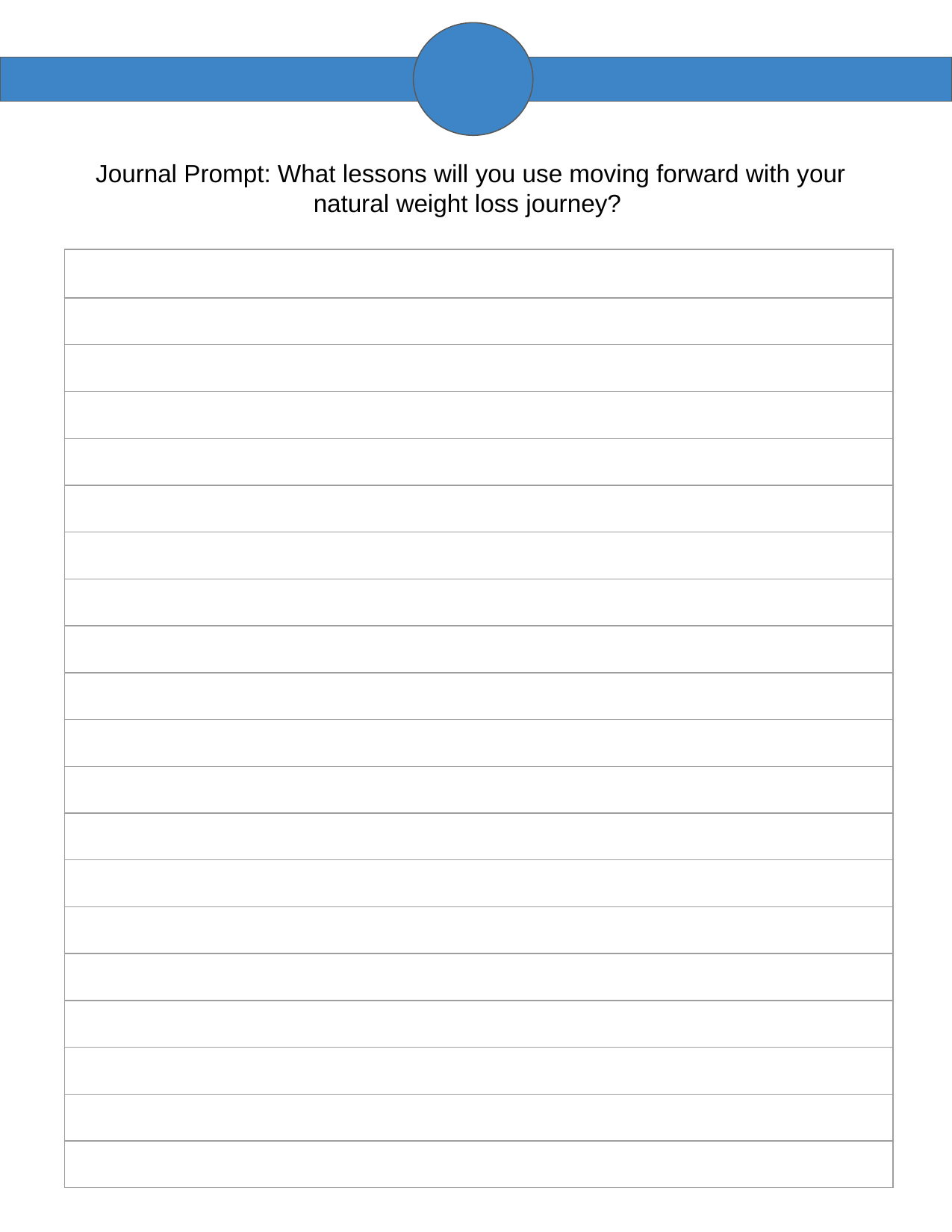

Journal Prompt: What lessons will you use moving forward with your natural weight loss journey?
|  |
| --- |
|  |
|  |
|  |
|  |
|  |
|  |
|  |
|  |
|  |
|  |
|  |
|  |
|  |
|  |
|  |
|  |
|  |
|  |
|  |